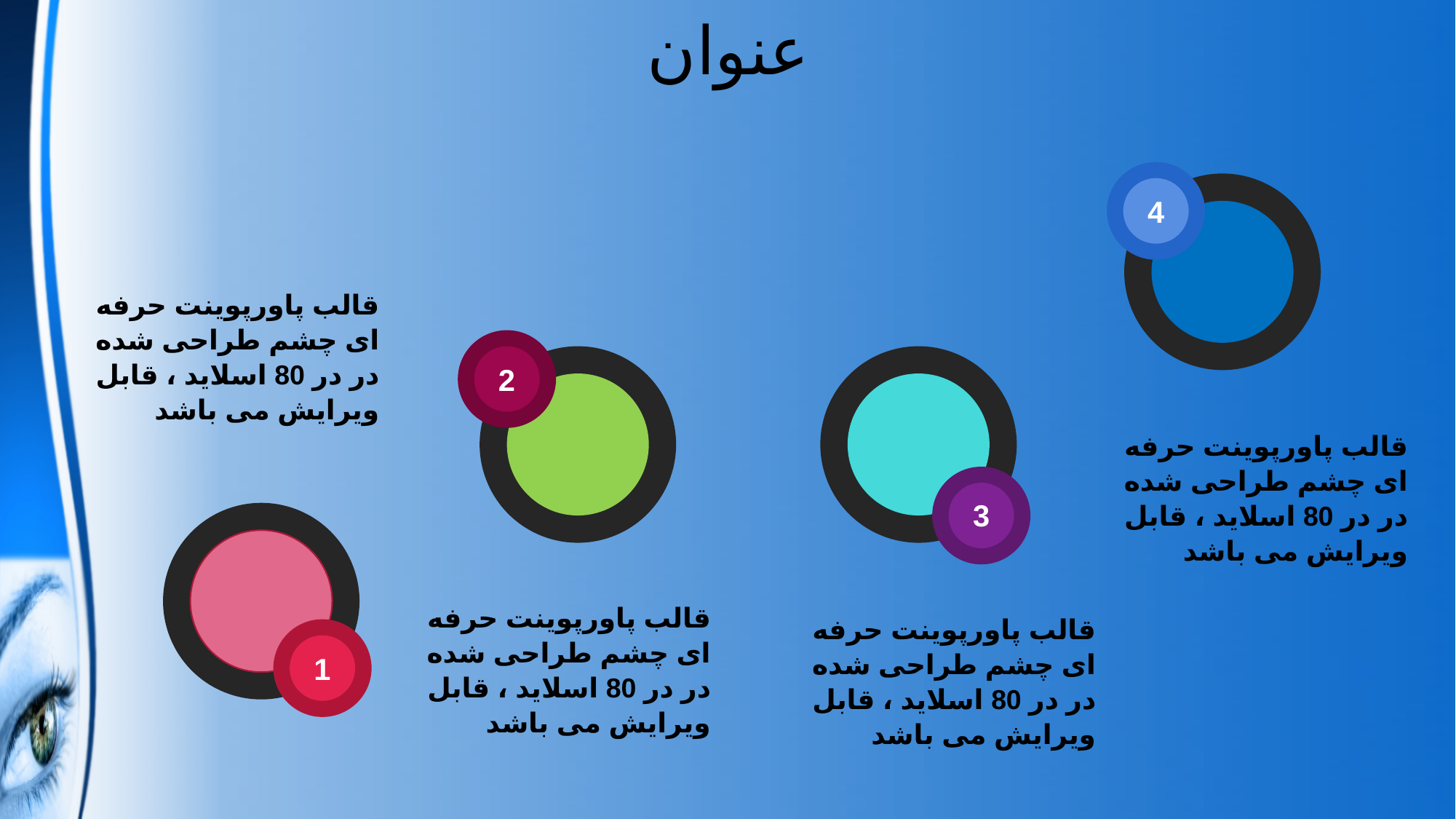

عنوان

4

قالب پاورپوينت حرفه ای چشم طراحی شده در در 80 اسلاید ، قابل ویرایش می باشد

2

3
قالب پاورپوينت حرفه ای چشم طراحی شده در در 80 اسلاید ، قابل ویرایش می باشد

1
قالب پاورپوينت حرفه ای چشم طراحی شده در در 80 اسلاید ، قابل ویرایش می باشد
قالب پاورپوينت حرفه ای چشم طراحی شده در در 80 اسلاید ، قابل ویرایش می باشد